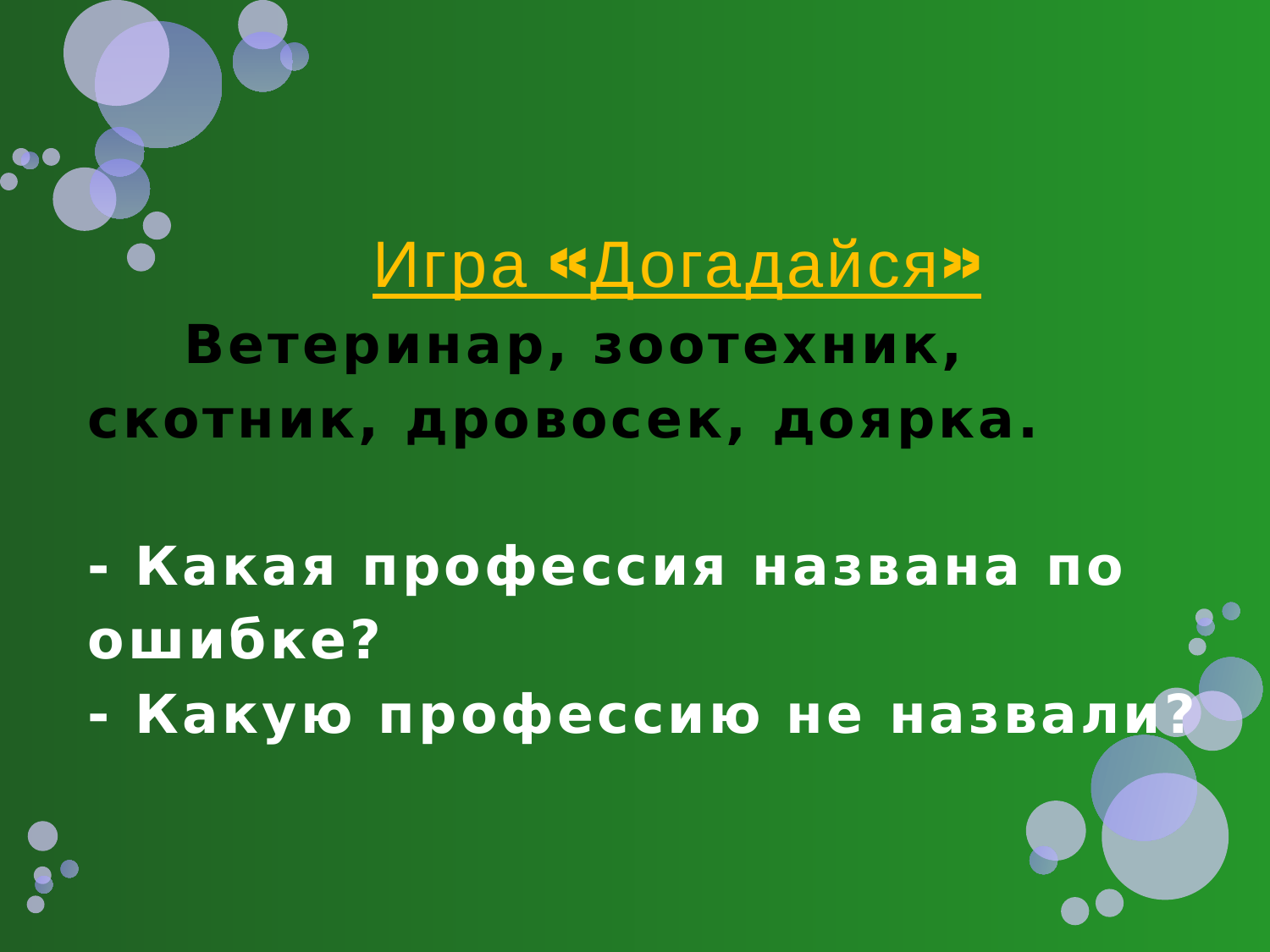

# Игра «Догадайся» Ветеринар, зоотехник,   скотник, дровосек, доярка. - Какая профессия названа по ошибке? - Какую профессию не назвали?